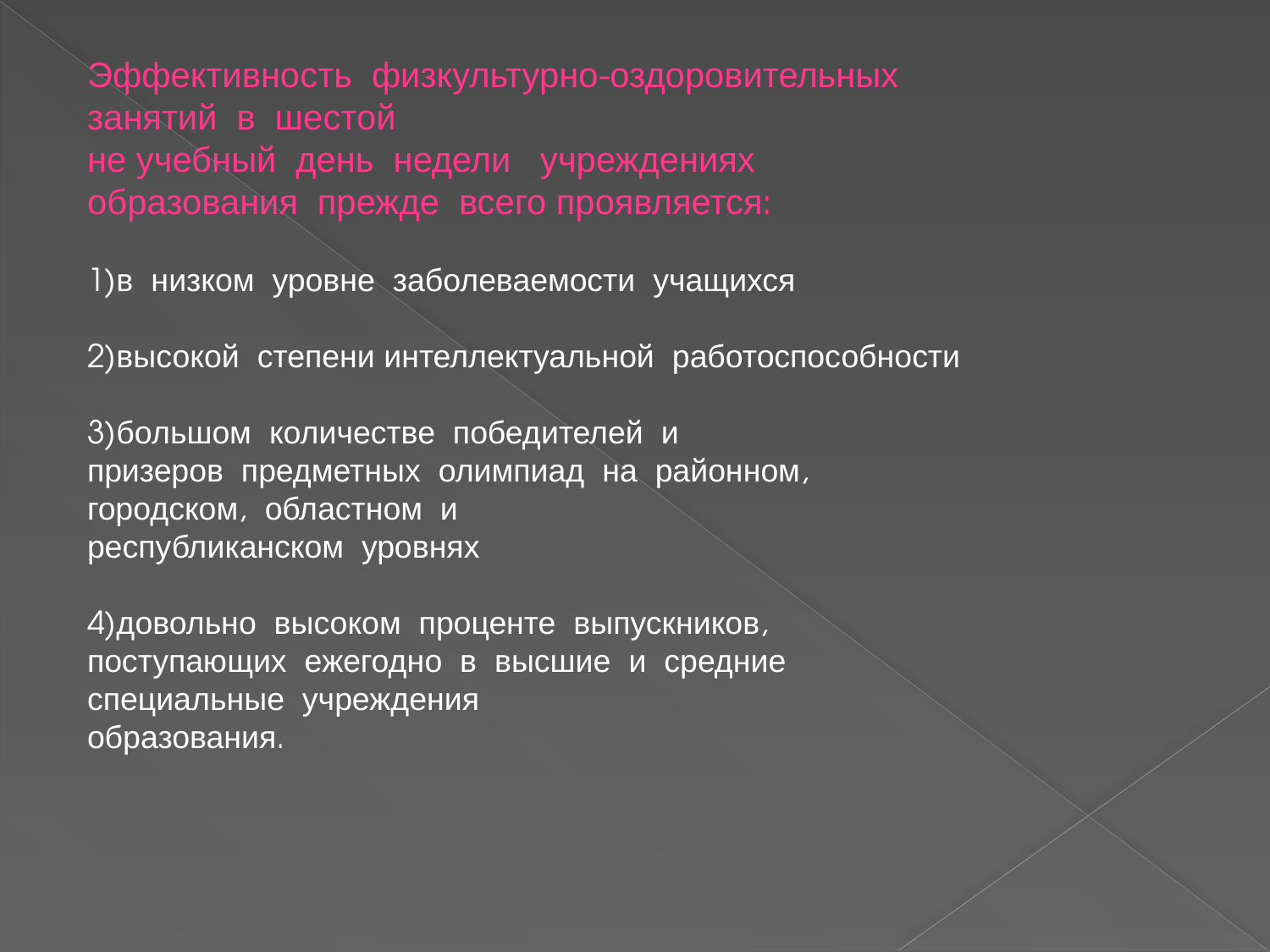

Эффективность  физкультурно-оздоровительных  занятий  в  шестой
не учебный  день  недели   учреждениях  образования  прежде  всего проявляется:

1)в  низком  уровне  заболеваемости  учащихся

2)высокой  степени интеллектуальной  работоспособности

3)большом  количестве  победителей  и
призеров  предметных  олимпиад  на  районном,  городском,  областном  и
республиканском  уровнях

4)довольно  высоком  проценте  выпускников,
поступающих  ежегодно  в  высшие  и  средние  специальные  учреждения
образования.